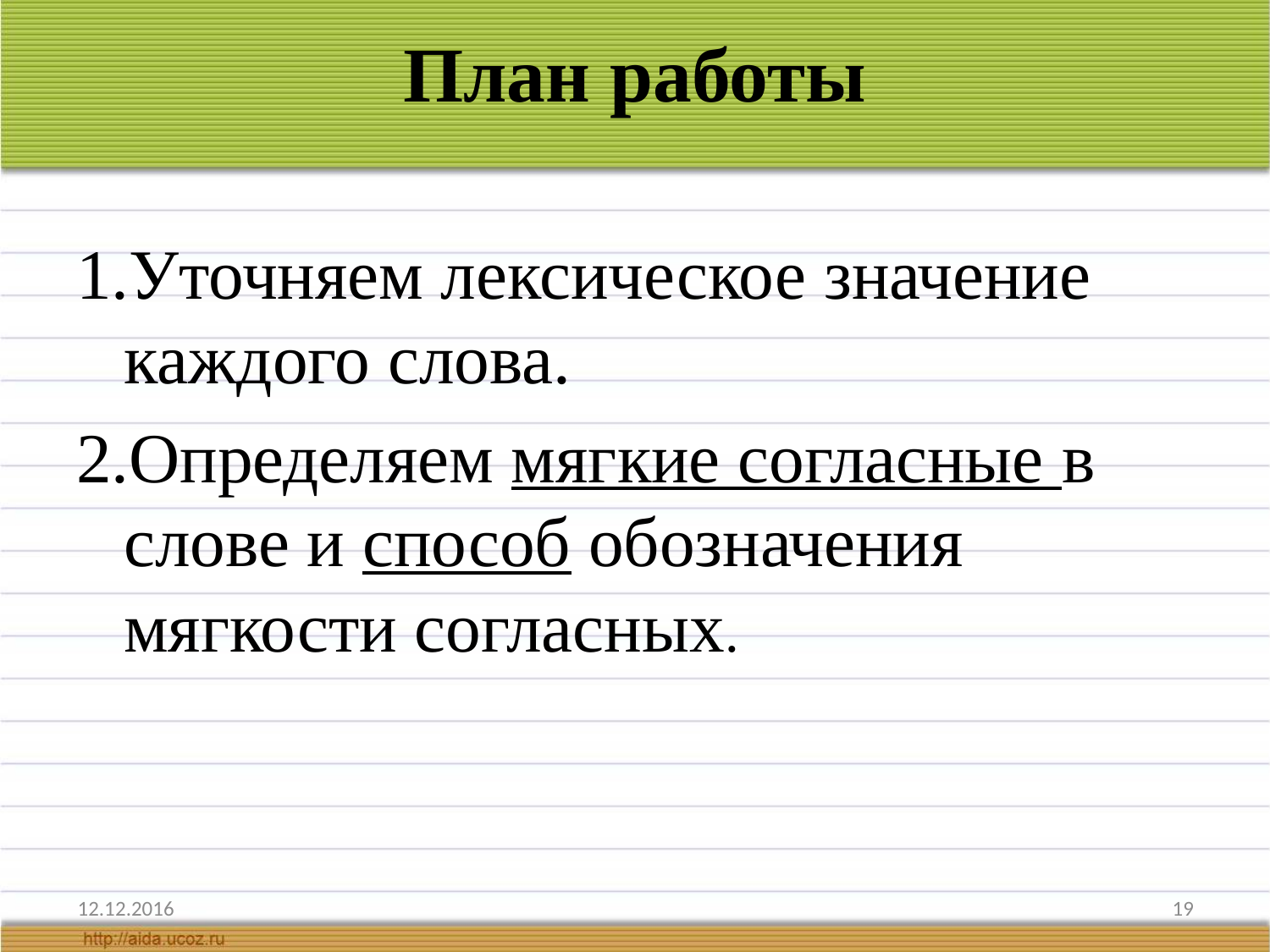

# План работы
Уточняем лексическое значение каждого слова.
Определяем мягкие согласные в слове и способ обозначения мягкости согласных.

12.12.2016
19